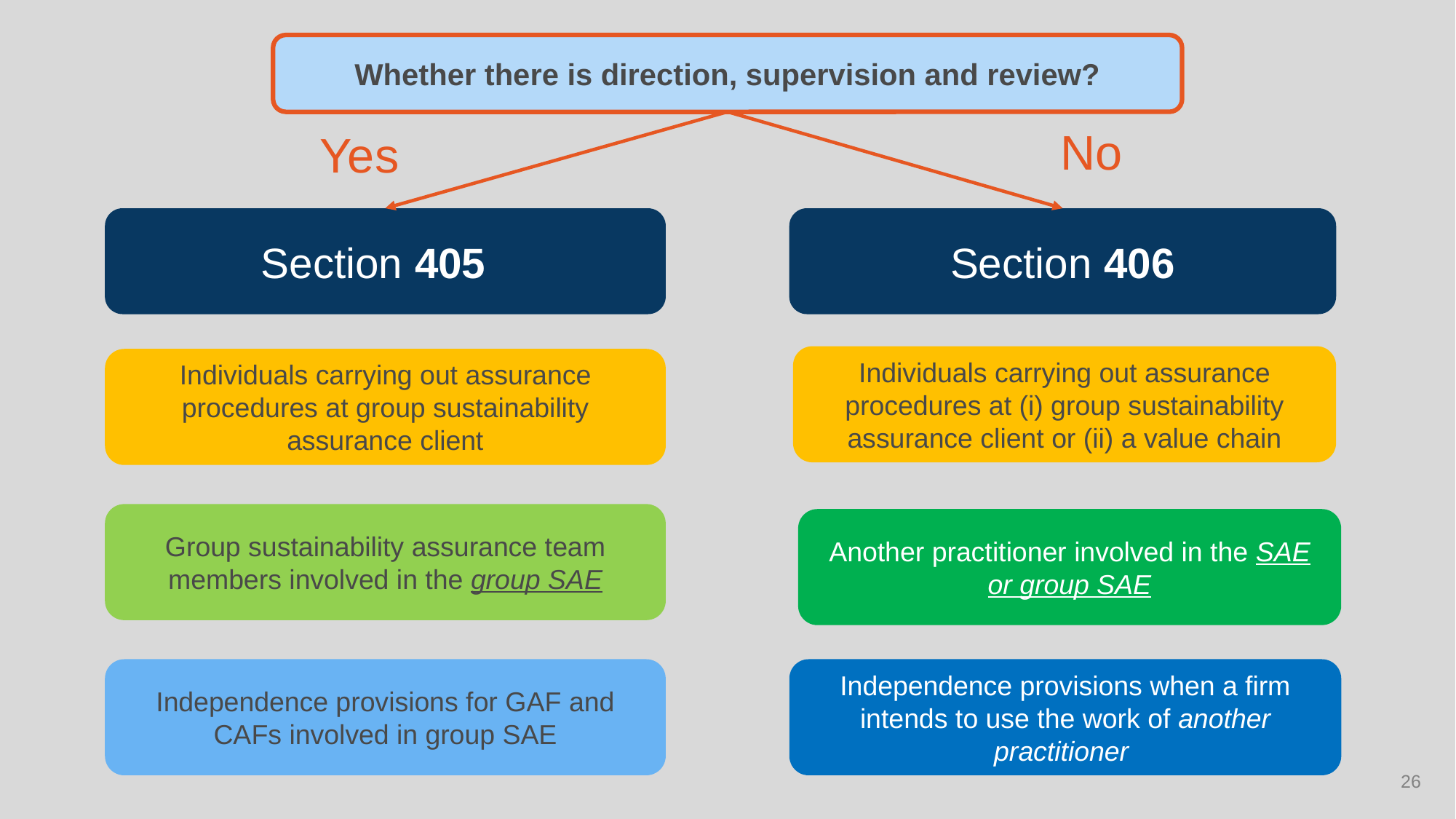

Whether there is direction, supervision and review?
No
Yes
Section 405
Section 406
Individuals carrying out assurance procedures at (i) group sustainability assurance client or (ii) a value chain
Individuals carrying out assurance procedures at group sustainability assurance client
Group sustainability assurance team members involved in the group SAE
Another practitioner involved in the SAE or group SAE
Independence provisions for GAF and CAFs involved in group SAE
Independence provisions when a firm intends to use the work of another practitioner
26